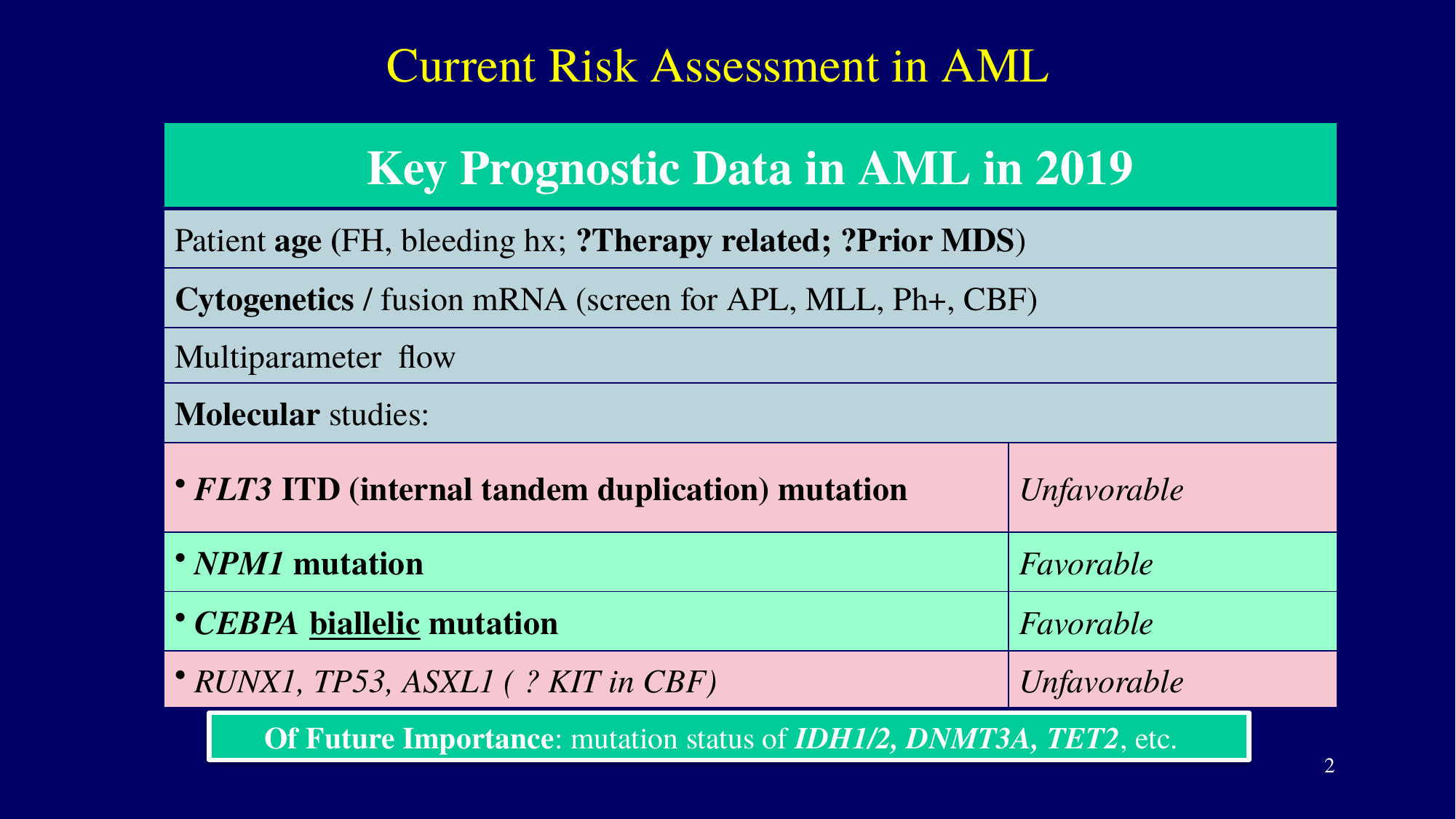

Current Risk Assessment in AML
| Key Prognostic Data in AML in 2019 |  |
| --- | --- |
| Patient age (FH, bleeding hx; ?Therapy related; ?Prior MDS) |  |
| Cytogenetics / fusion mRNA (screen for APL, MLL, Ph+, CBF) |  |
| Multiparameter flow |  |
| Molecular studies: |  |
| FLT3 ITD (internal tandem duplication) mutation | Unfavorable |
| NPM1 mutation | Favorable |
| CEBPA biallelic mutation | Favorable |
| RUNX1, TP53, ASXL1 ( ? KIT in CBF) | Unfavorable |
Of Future Importance: mutation status of IDH1/2, DNMT3A, TET2, etc.
2